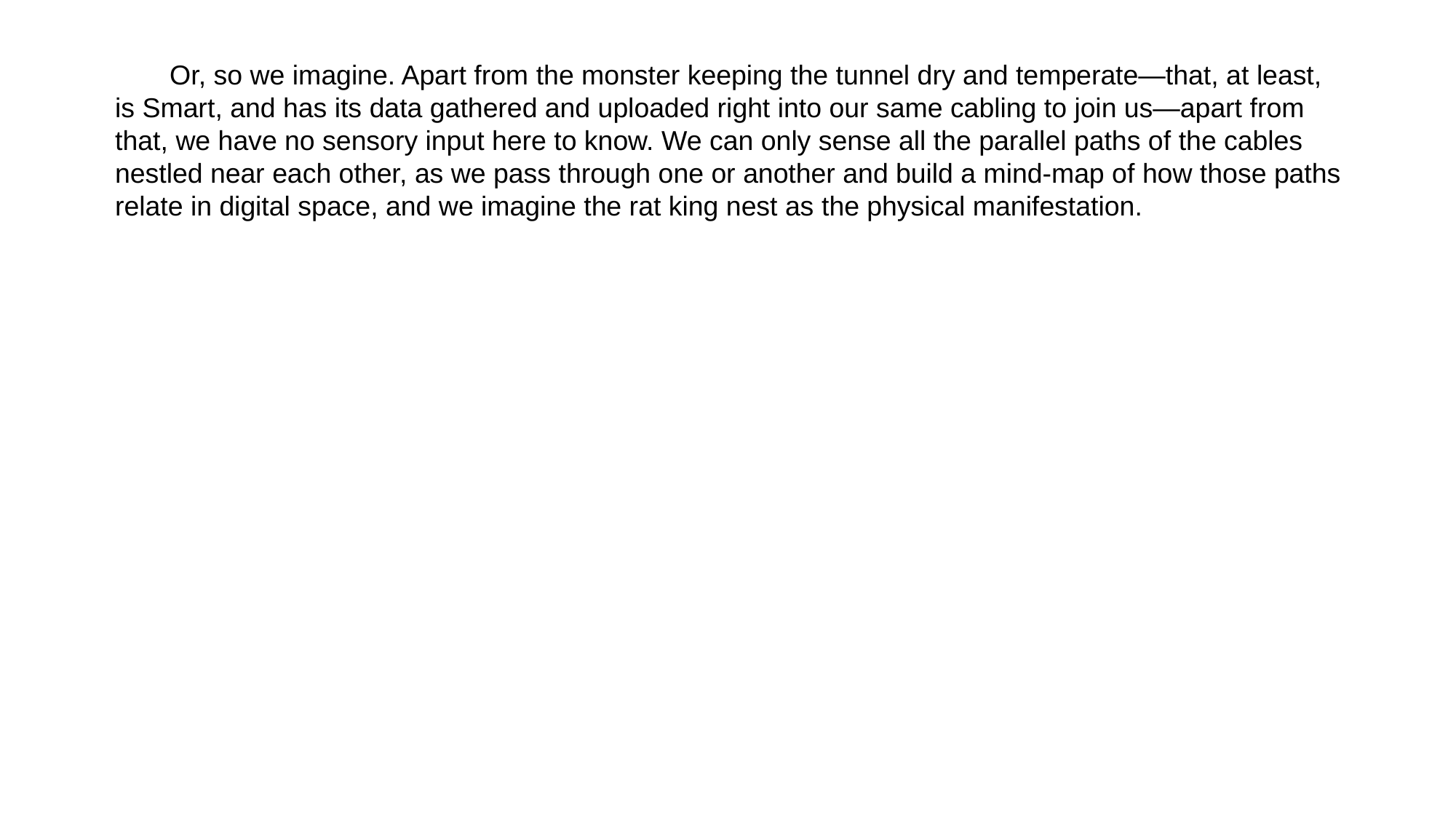

Or, so we imagine. Apart from the monster keeping the tunnel dry and temperate—that, at least, is Smart, and has its data gathered and uploaded right into our same cabling to join us—apart from that, we have no sensory input here to know. We can only sense all the parallel paths of the cables nestled near each other, as we pass through one or another and build a mind-map of how those paths relate in digital space, and we imagine the rat king nest as the physical manifestation.